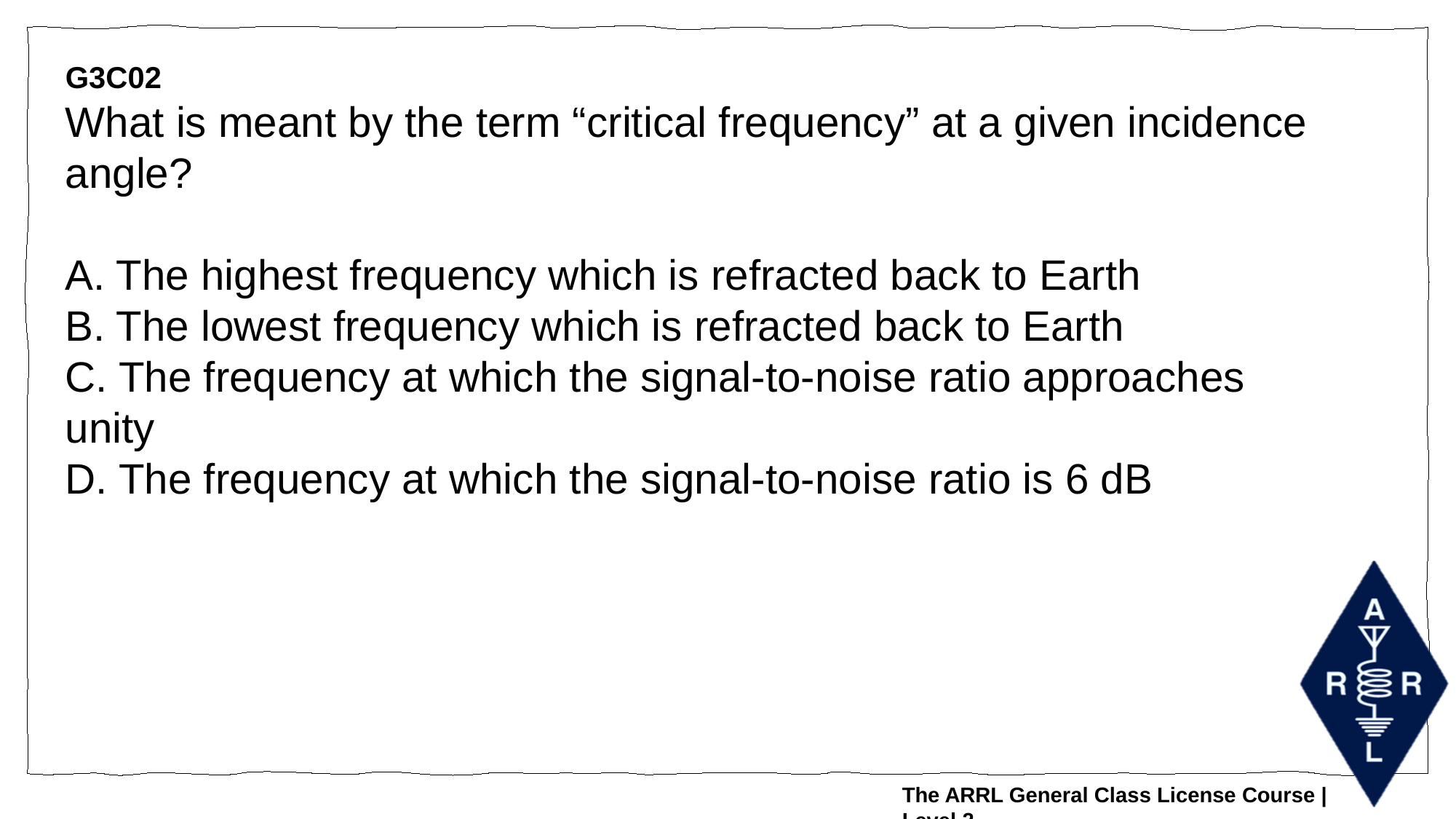

G3C02
What is meant by the term “critical frequency” at a given incidence angle?

A. The highest frequency which is refracted back to Earth
B. The lowest frequency which is refracted back to Earth
C. The frequency at which the signal-to-noise ratio approaches unity
D. The frequency at which the signal-to-noise ratio is 6 dB